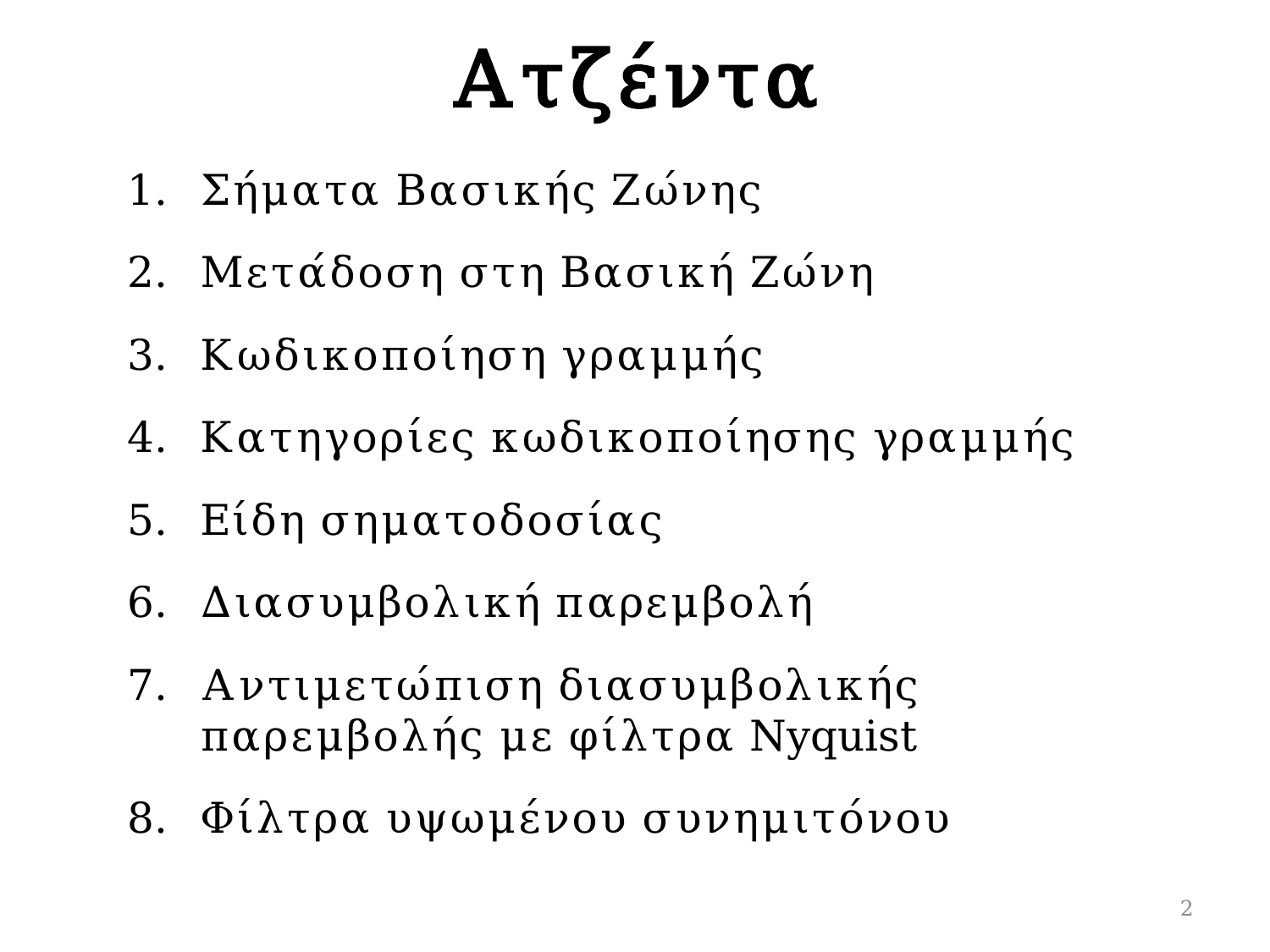

Ατζέντα
Σήματα Βασικής Ζώνης
Μετάδοση στη Βασική Ζώνη
Κωδικοποίηση γραμμής
Κατηγορίες κωδικοποίησης γραμμής
Είδη σηματοδοσίας
Διασυμβολική παρεμβολή
Αντιμετώπιση διασυμβολικής παρεμβολής με φίλτρα Nyquist
Φίλτρα υψωμένου συνημιτόνου
2